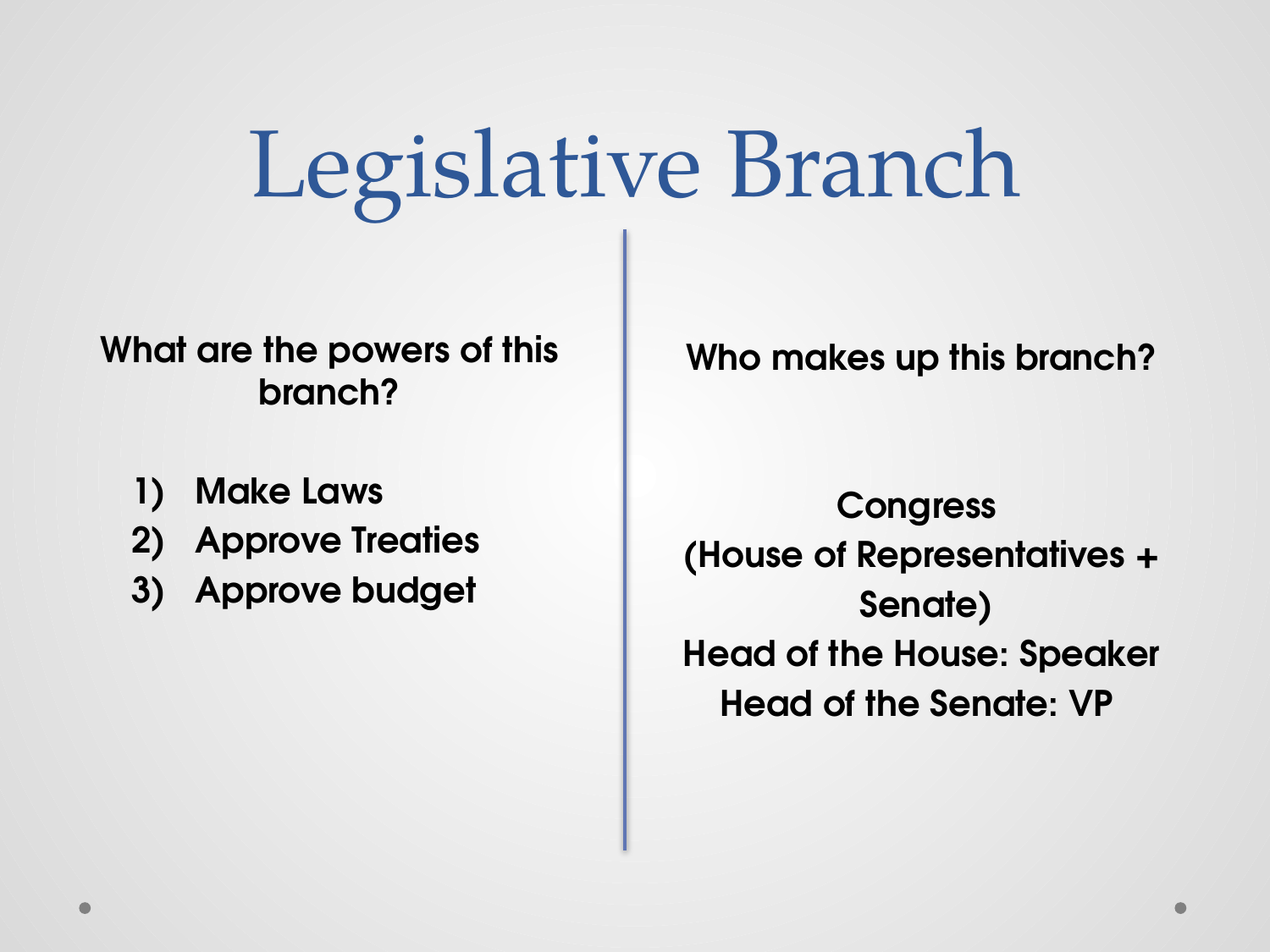

# Legislative Branch

What are the powers of this branch?

Make Laws
Approve Treaties
Approve budget

Who makes up this branch?

Congress
(House of Representatives +
 Senate)
Head of the House: Speaker
Head of the Senate: VP